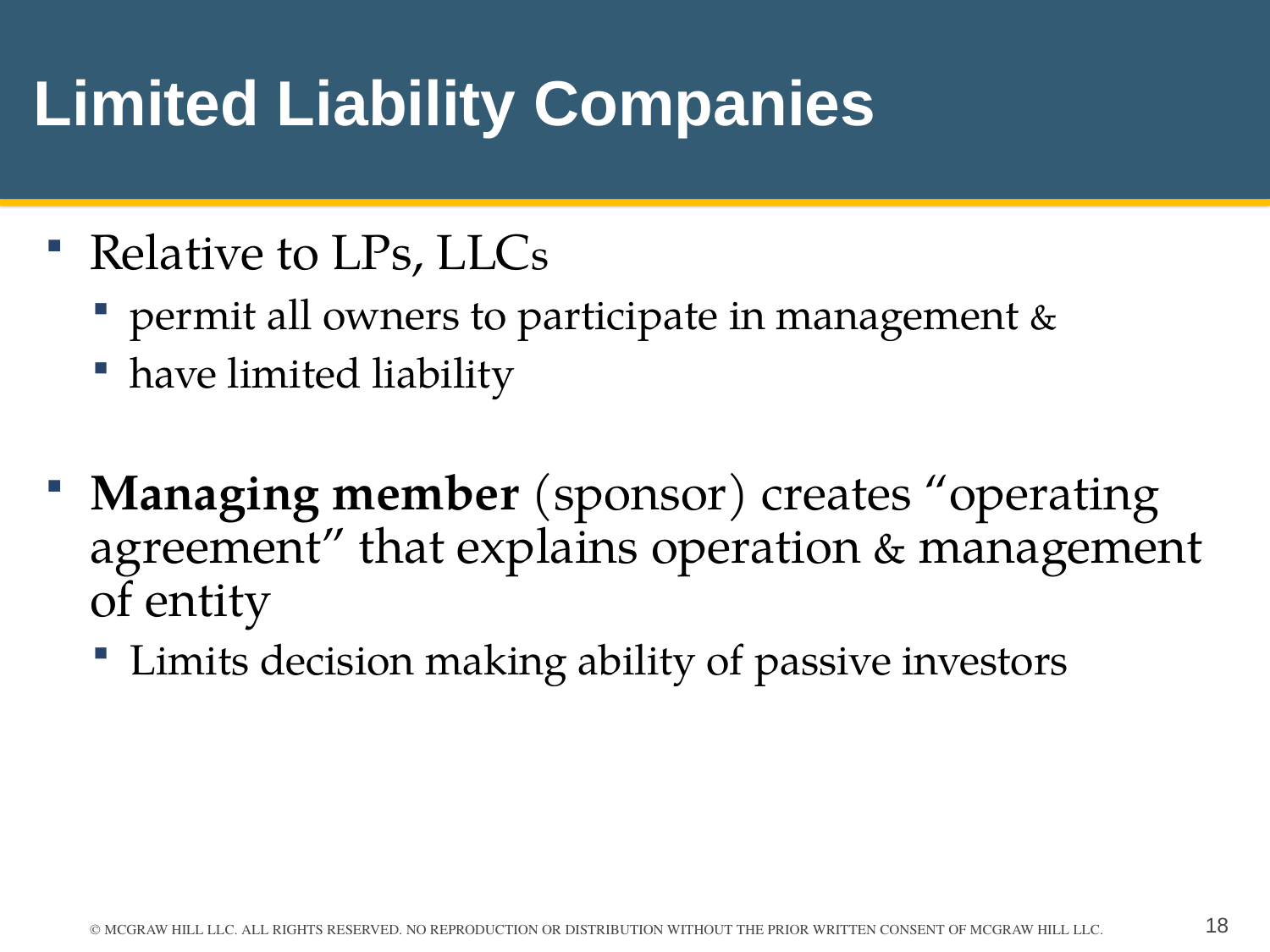

# Limited Liability Companies
Relative to LPs, LLCs
permit all owners to participate in management &
have limited liability

Managing member (sponsor) creates “operating agreement” that explains operation & management of entity
Limits decision making ability of passive investors
© MCGRAW HILL LLC. ALL RIGHTS RESERVED. NO REPRODUCTION OR DISTRIBUTION WITHOUT THE PRIOR WRITTEN CONSENT OF MCGRAW HILL LLC.
18